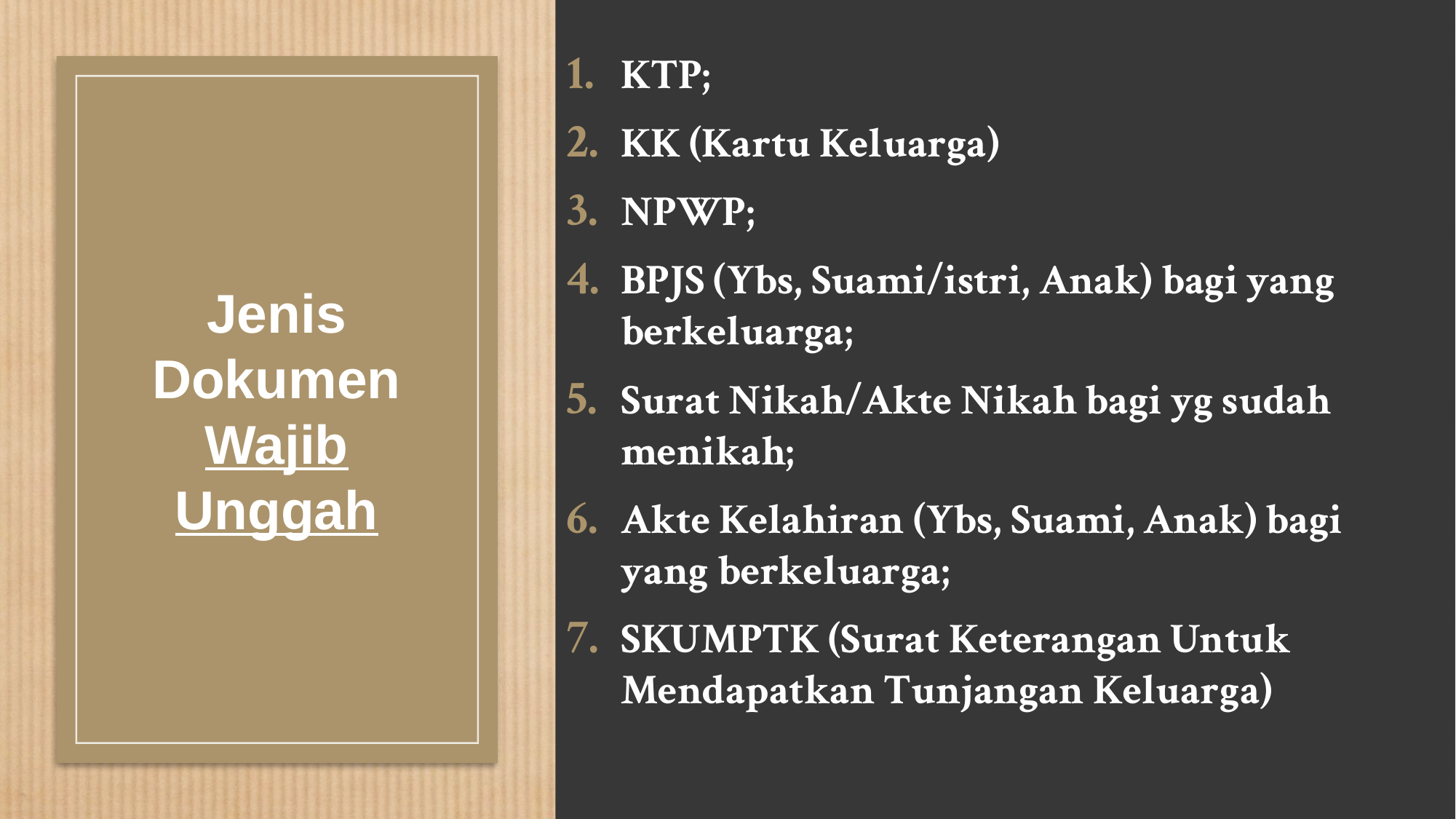

KTP;
KK (Kartu Keluarga)
NPWP;
BPJS (Ybs, Suami/istri, Anak) bagi yang berkeluarga;
Surat Nikah/Akte Nikah bagi yg sudah menikah;
Akte Kelahiran (Ybs, Suami, Anak) bagi yang berkeluarga;
SKUMPTK (Surat Keterangan Untuk Mendapatkan Tunjangan Keluarga)

# Jenis Dokumen Wajib Unggah